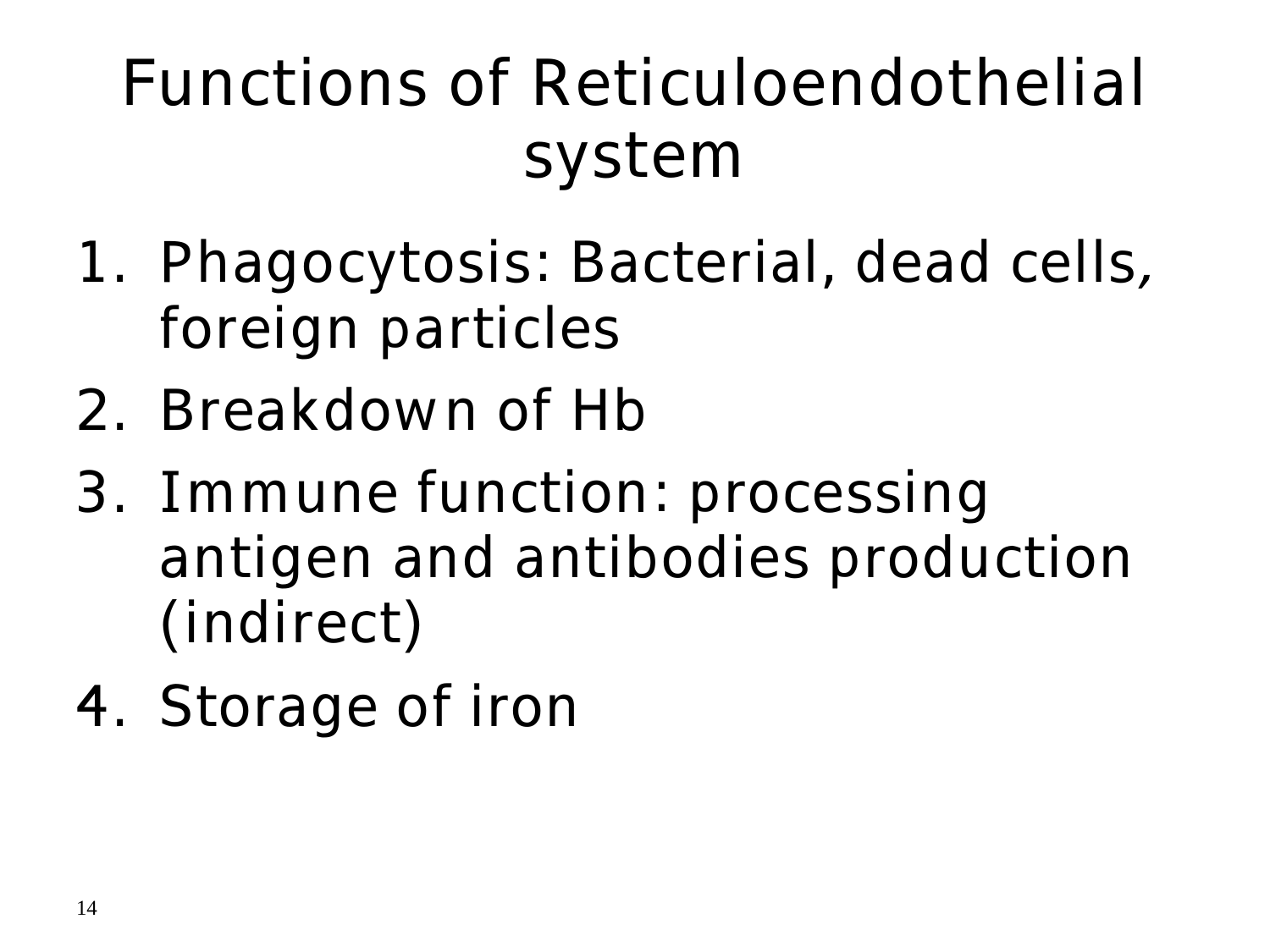

# Functions of Reticuloendothelial system
Phagocytosis: Bacterial, dead cells,
foreign particles
Breakdown of Hb
Immune function: processing antigen and antibodies production (indirect)
Storage of iron
14